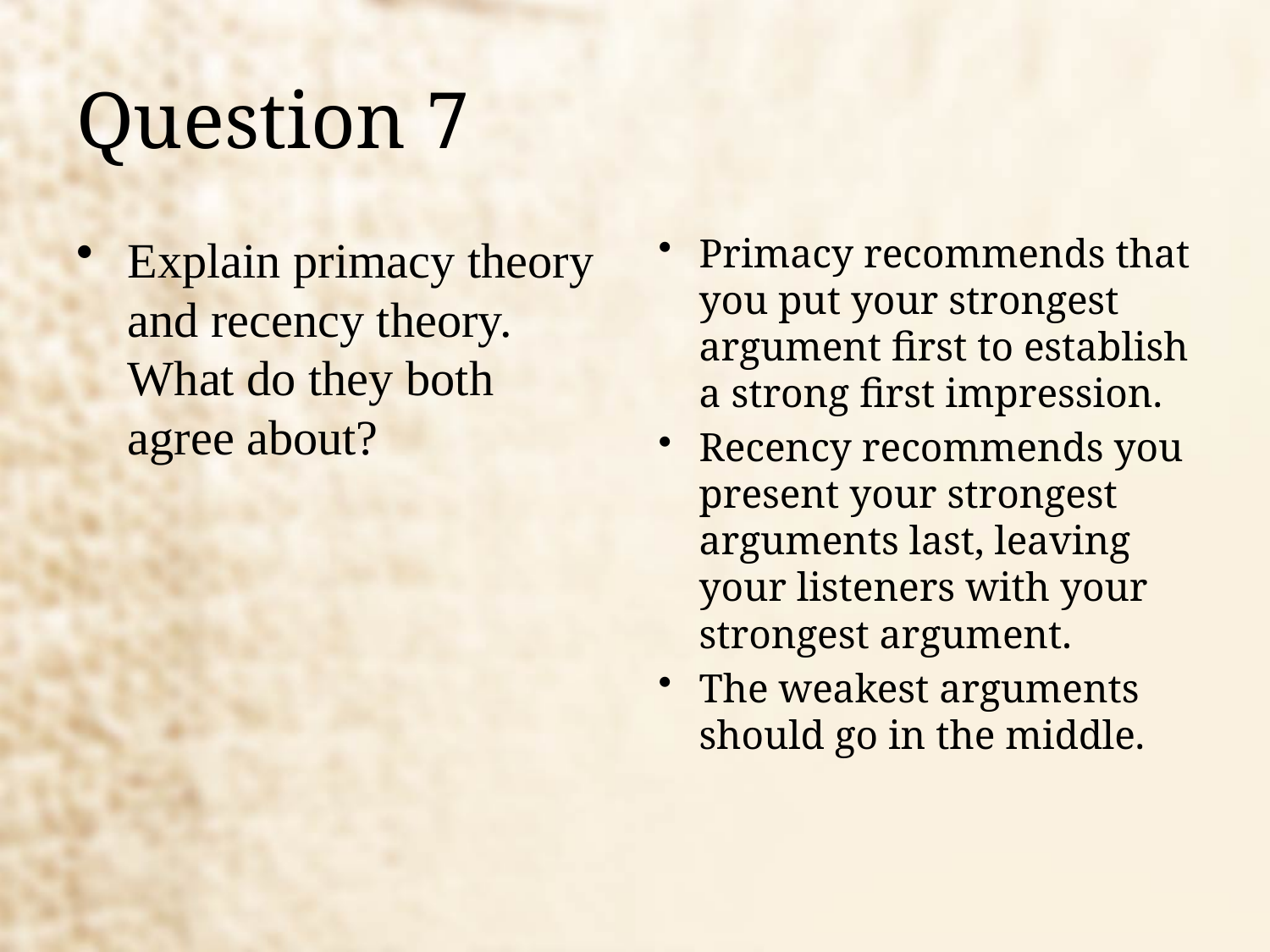

# Question 7
Explain primacy theory and recency theory.  What do they both agree about?

Primacy recommends that you put your strongest argument first to establish a strong first impression.
Recency recommends you present your strongest arguments last, leaving your listeners with your strongest argument.
The weakest arguments should go in the middle.